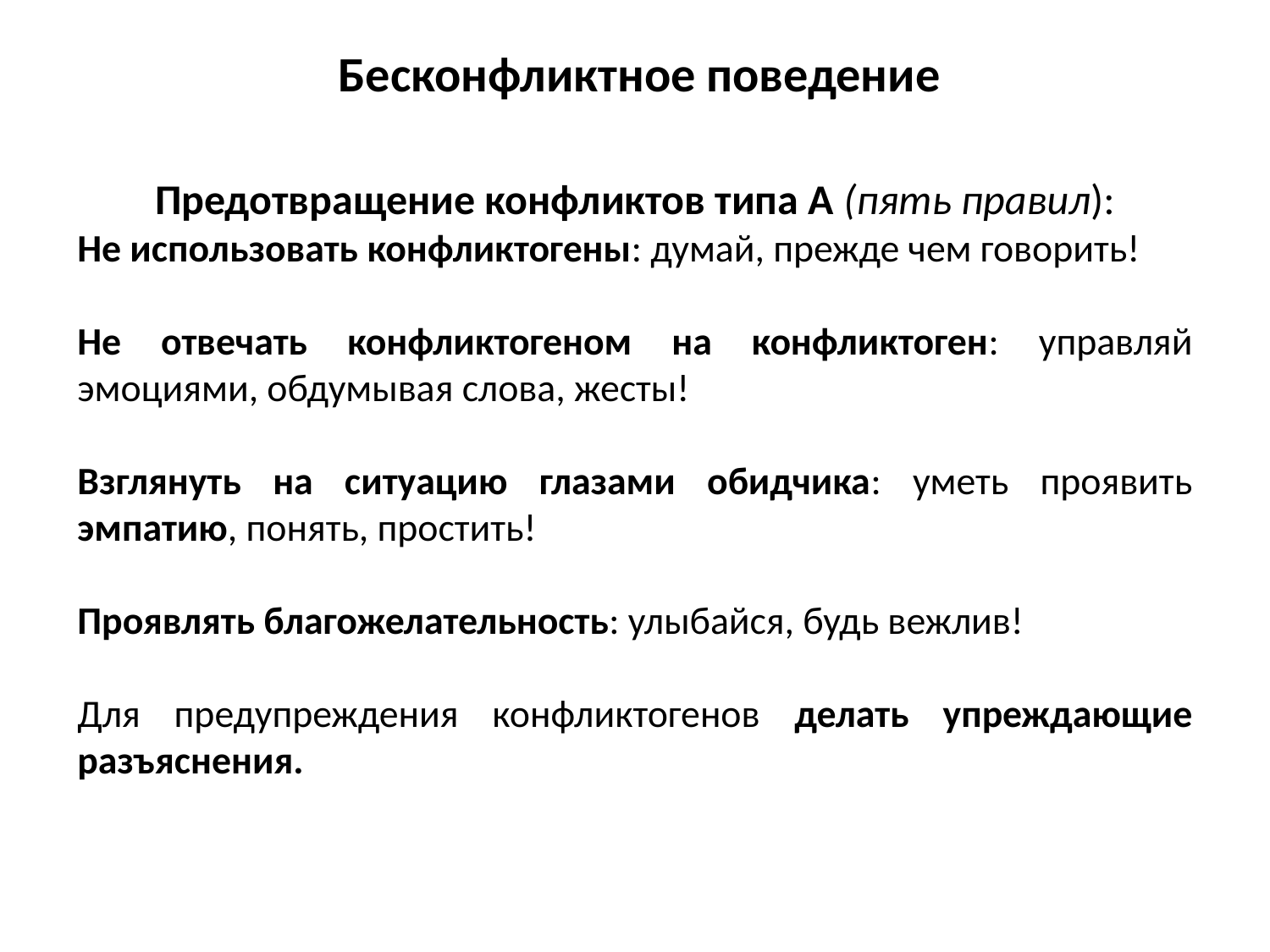

Бесконфликтное поведение
Предотвращение конфликтов типа А (пять правил):
Не использовать конфликтогены: думай, прежде чем говорить!

Не отвечать конфликтогеном на конфликтоген: управляй эмоциями, обдумывая слова, жесты!

Взглянуть на ситуацию глазами обидчика: уметь проявить эмпатию, понять, простить!

Проявлять благожелательность: улыбайся, будь вежлив!

Для предупреждения конфликтогенов делать упреждающие разъяснения.